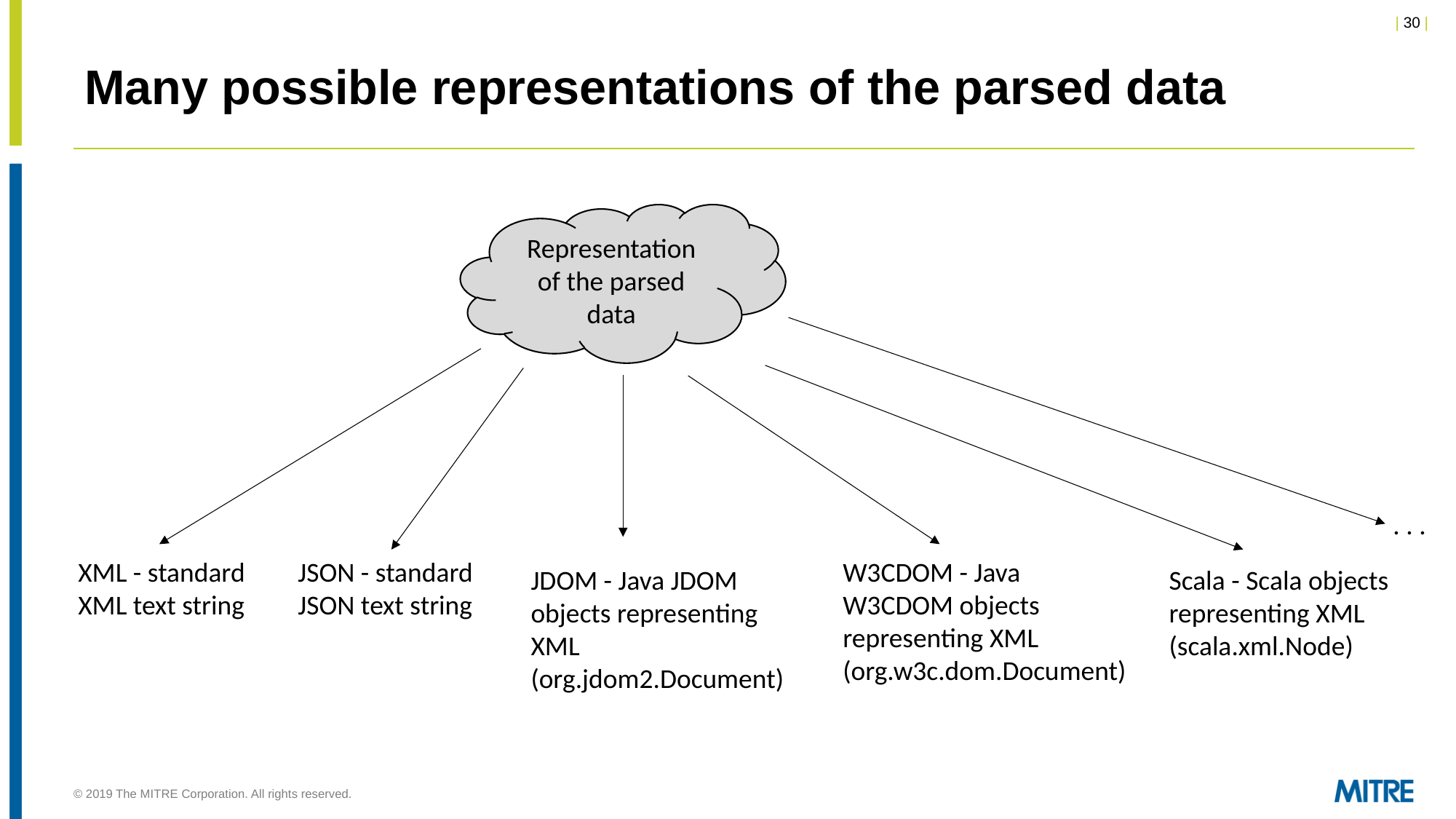

# Many possible representations of the parsed data
Representation of the parsed data
. . .
XML - standard XML text string
JSON - standard JSON text string
W3CDOM - Java W3CDOM objects representing XML
(org.w3c.dom.Document)
JDOM - Java JDOM objects representing XML (org.jdom2.Document)
Scala - Scala objects representing XML (scala.xml.Node)
© 2019 The MITRE Corporation. All rights reserved.